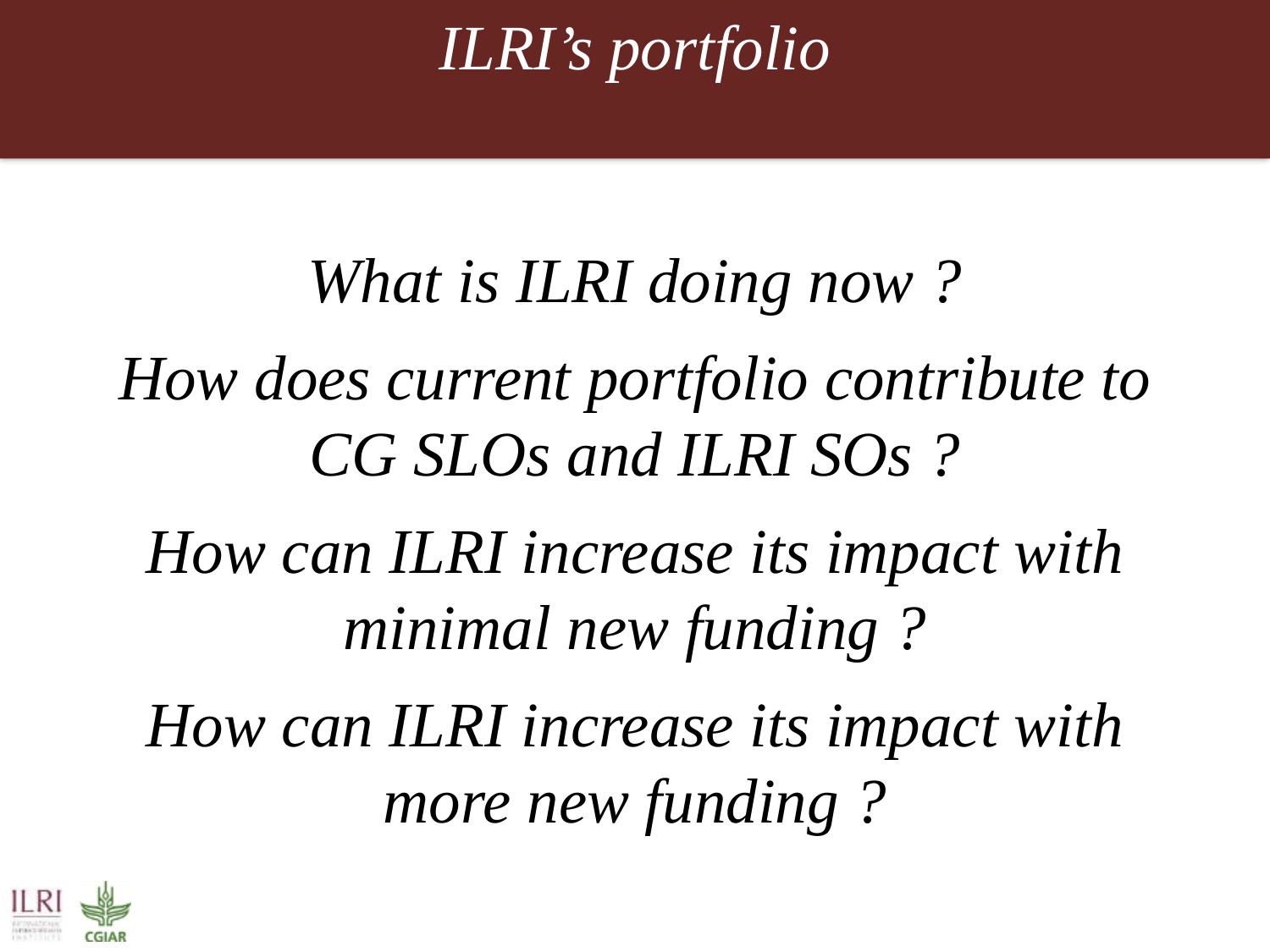

# ILRI’s portfolio
What is ILRI doing now ?
How does current portfolio contribute to CG SLOs and ILRI SOs ?
How can ILRI increase its impact with minimal new funding ?
How can ILRI increase its impact with more new funding ?